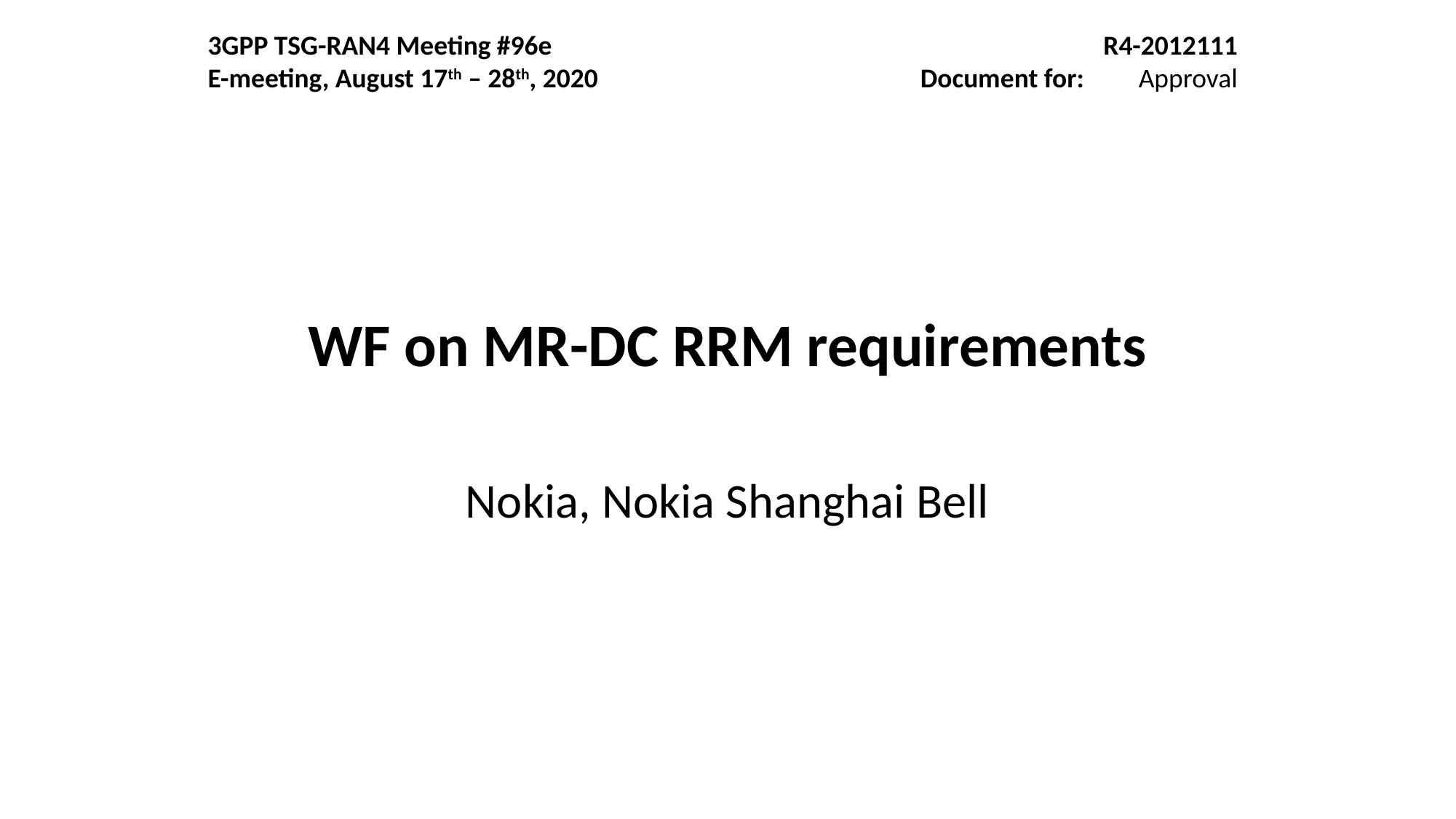

3GPP TSG-RAN4 Meeting #96e
E-meeting, August 17th – 28th, 2020
R4-2012111
Document for:	Approval
# WF on MR-DC RRM requirements
Nokia, Nokia Shanghai Bell